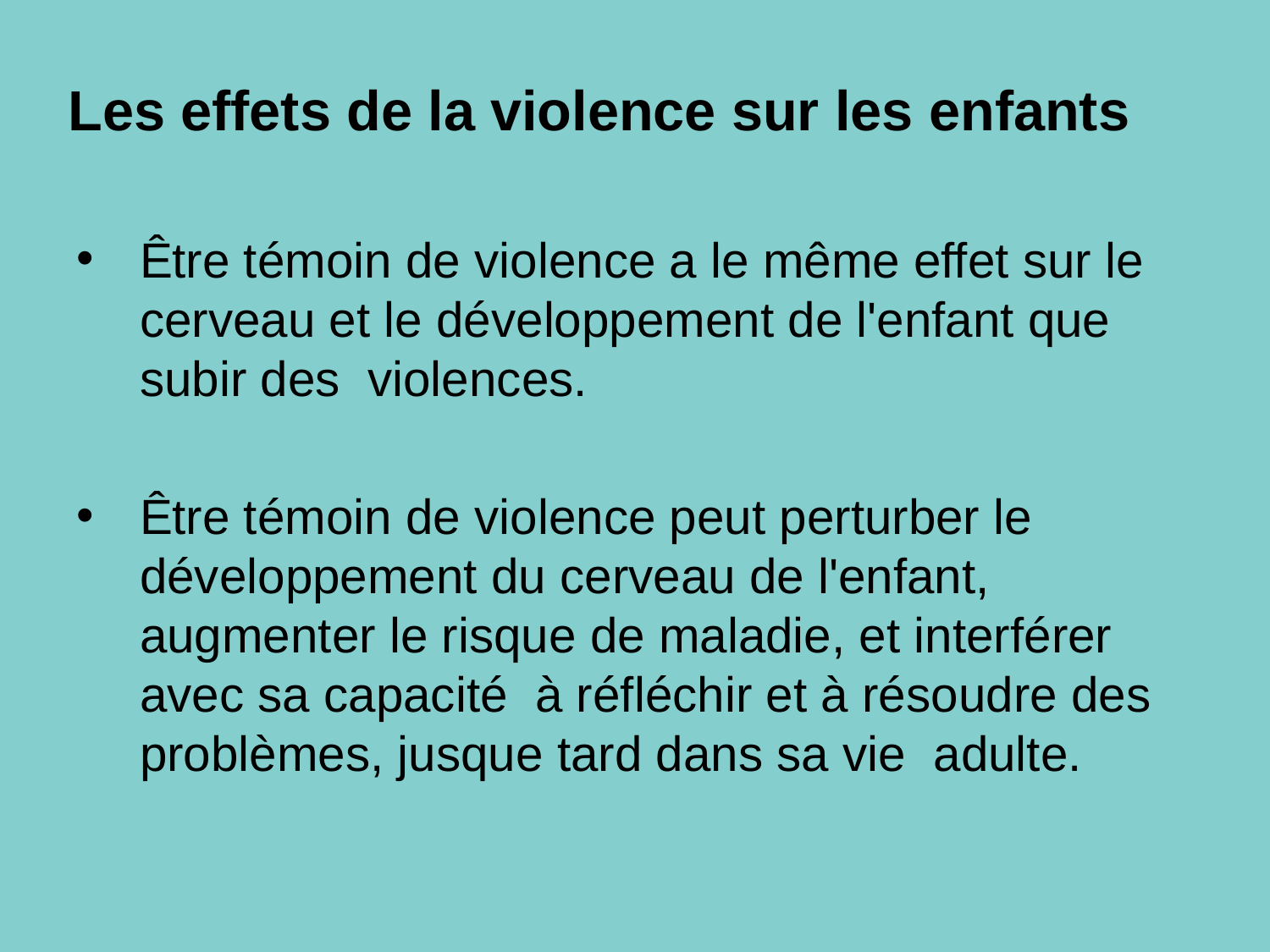

# Les effets de la violence sur les enfants
Être témoin de violence a le même effet sur le cerveau et le développement de l'enfant que subir des  violences.

Être témoin de violence peut perturber le développement du cerveau de l'enfant, augmenter le risque de maladie, et interférer avec sa capacité  à réfléchir et à résoudre des problèmes, jusque tard dans sa vie  adulte.